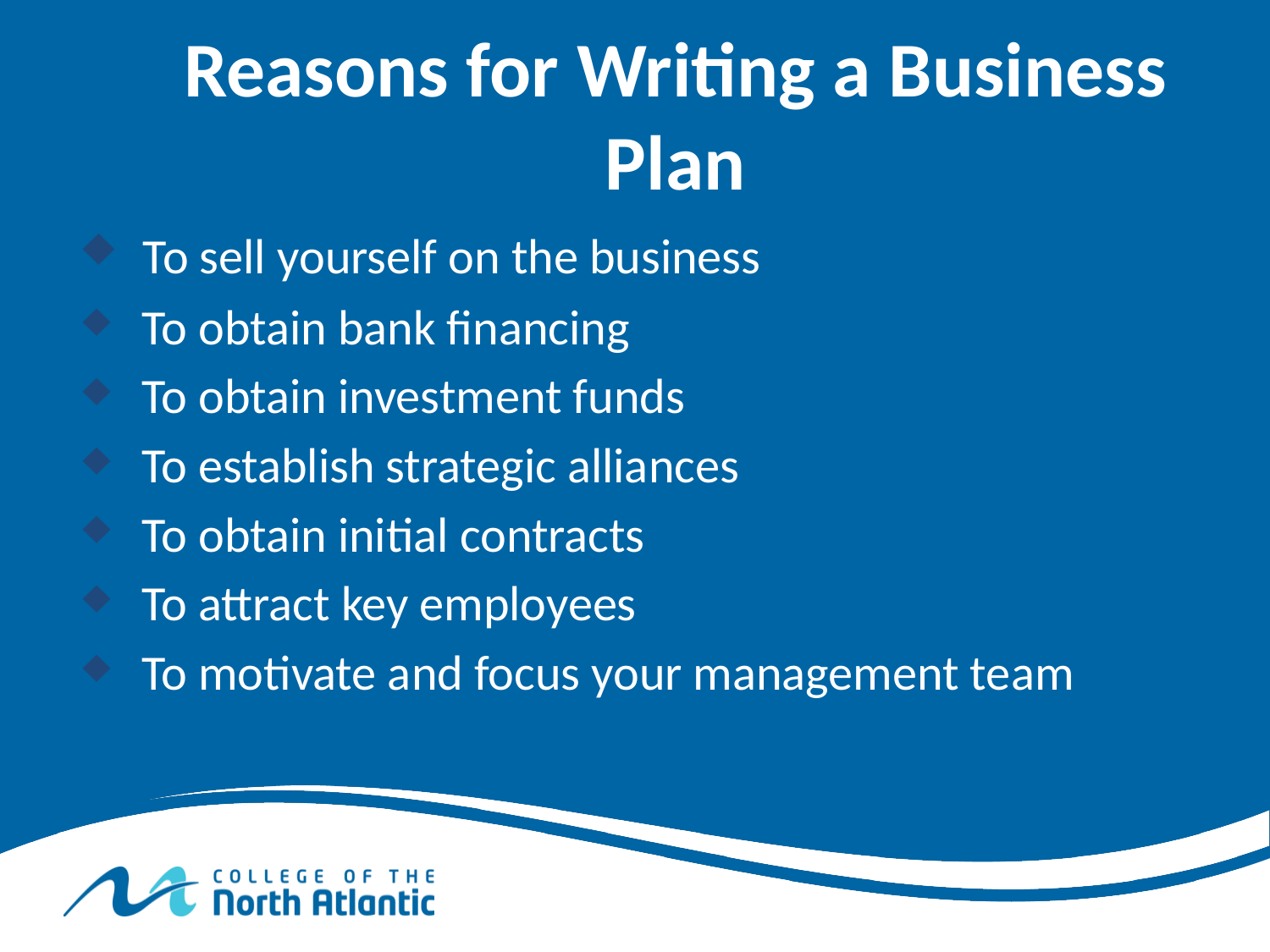

Reasons for Writing a Business Plan
 To sell yourself on the business
 To obtain bank financing
 To obtain investment funds
 To establish strategic alliances
 To obtain initial contracts
 To attract key employees
 To motivate and focus your management team